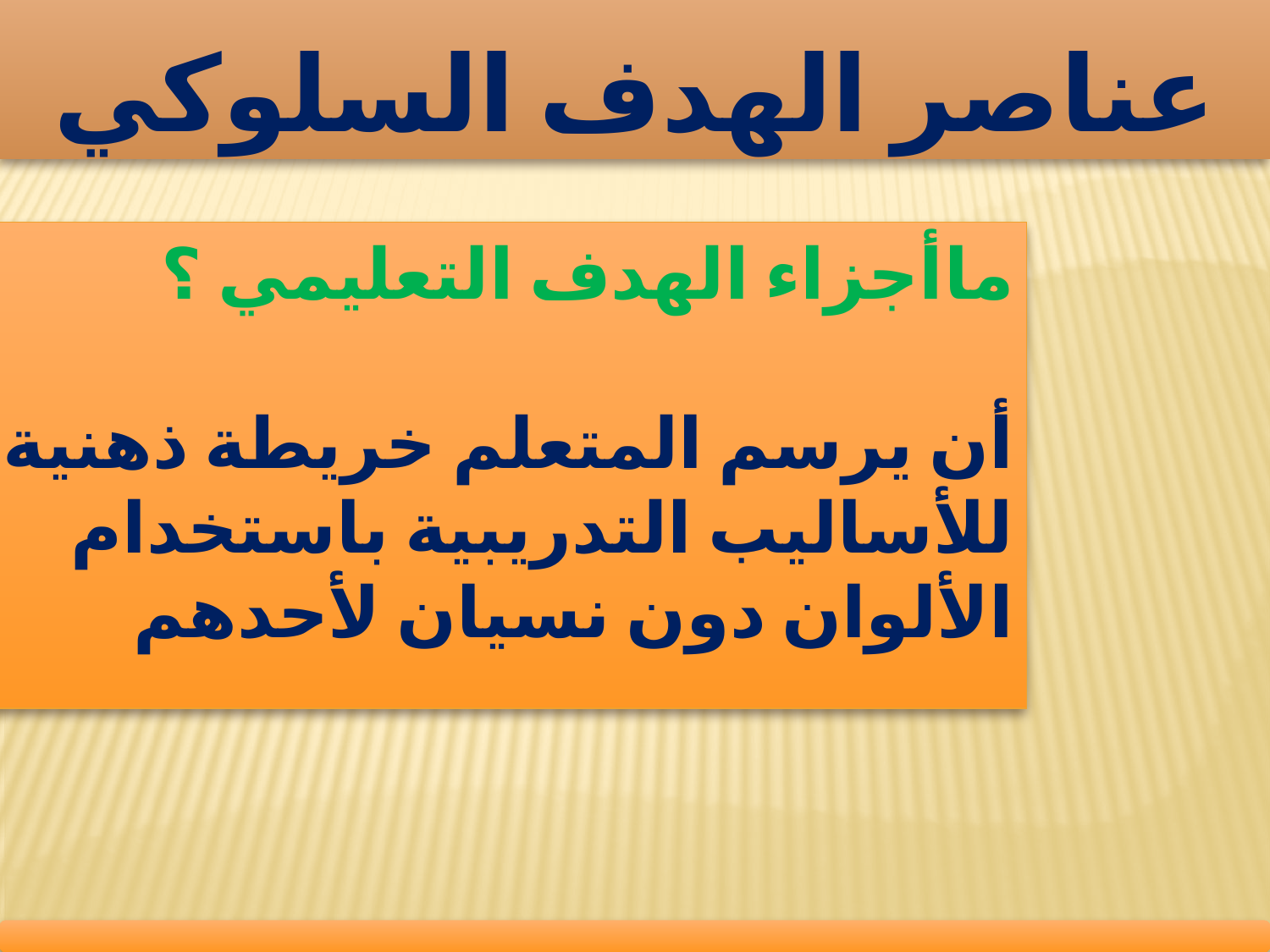

عناصر الهدف السلوكي
ماأجزاء الهدف التعليمي ؟

أن يرسم المتعلم خريطة ذهنية للأساليب التدريبية باستخدام الألوان دون نسيان لأحدهم